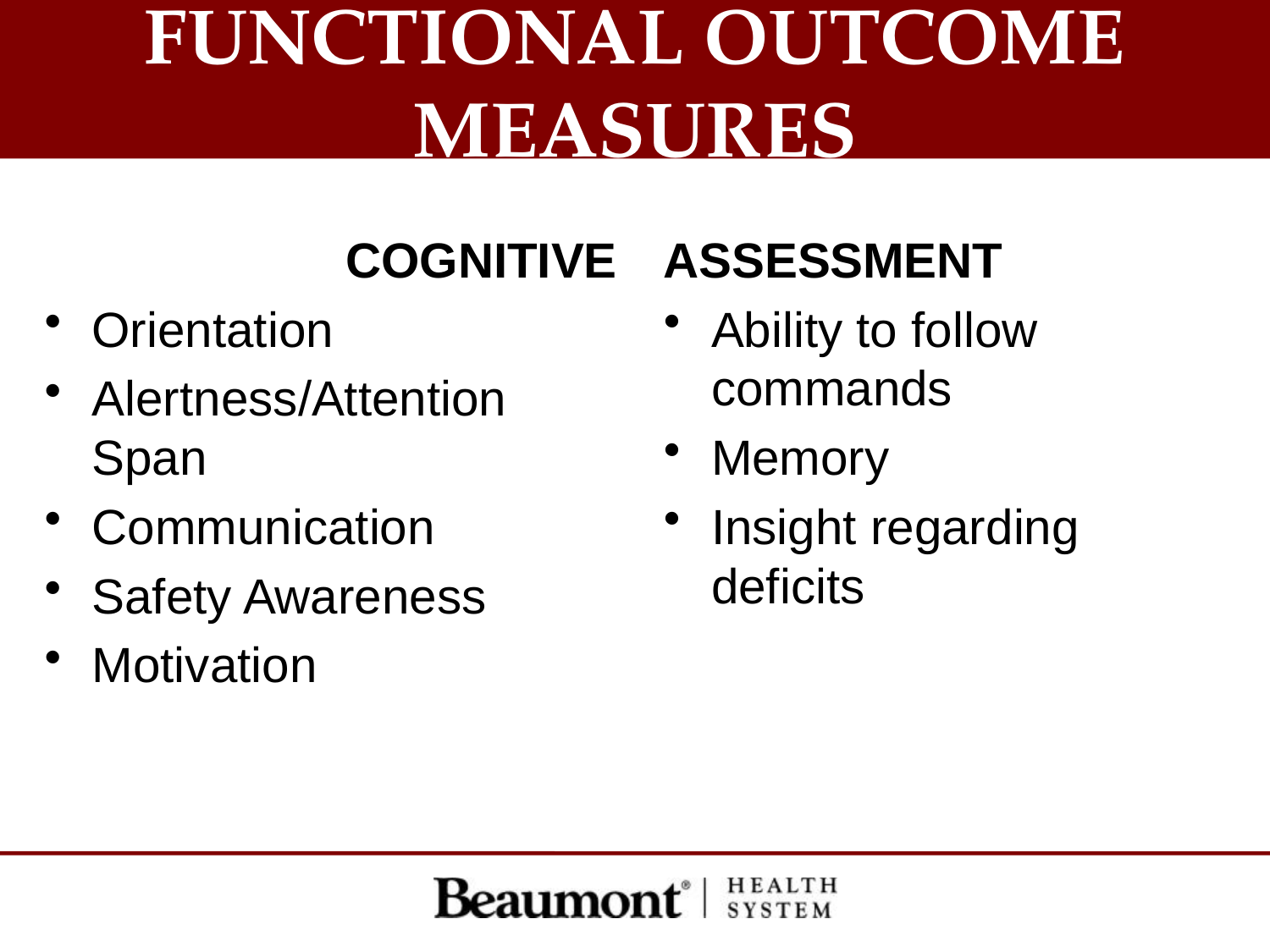

# FUNCTIONAL OUTCOME MEASURES
	COGNITIVE
Orientation
Alertness/Attention Span
Communication
Safety Awareness
Motivation

ASSESSMENT
Ability to follow commands
Memory
Insight regarding deficits